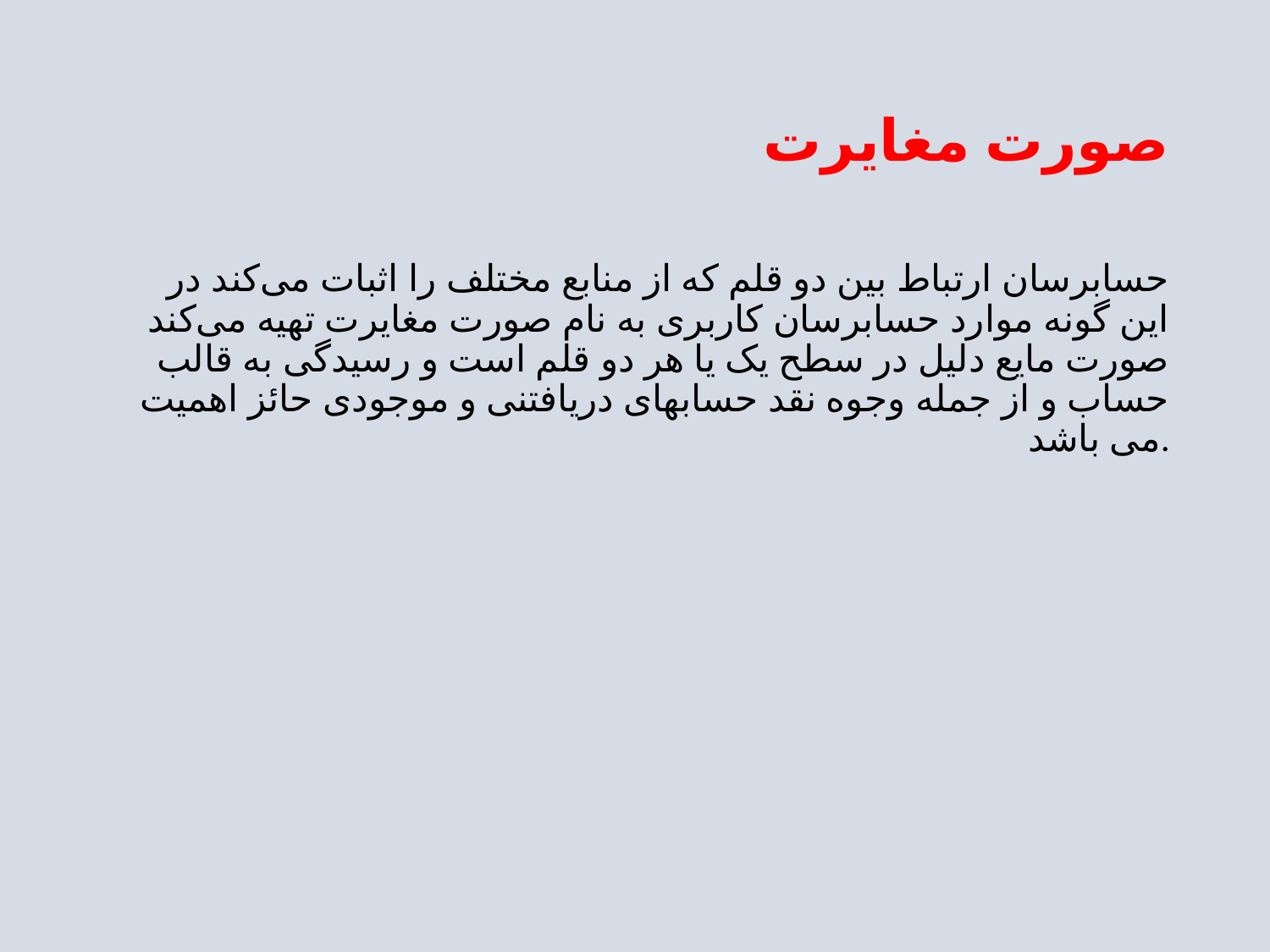

# صورت مغایرت
حسابرسان ارتباط بین دو قلم که از منابع مختلف را اثبات می‌کند در این گونه موارد حسابرسان کاربری به نام صورت مغایرت تهیه می‌کند صورت مایع دلیل در سطح یک یا هر دو قلم است و رسیدگی به قالب حساب و از جمله وجوه نقد حسابهای دریافتنی و موجودی حائز اهمیت می باشد.